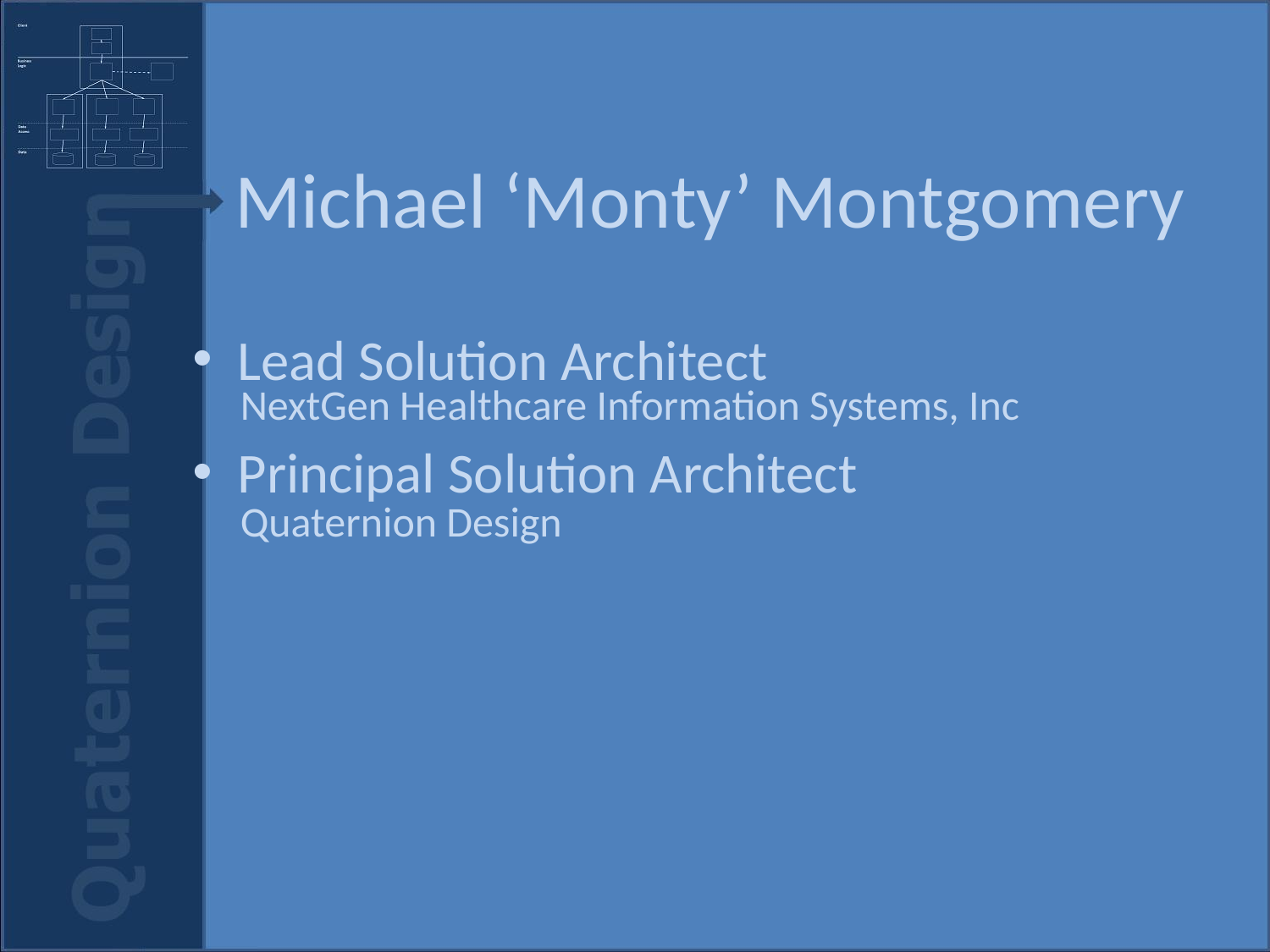

Michael ‘Monty’ Montgomery
  Lead Solution Architect
     NextGen Healthcare Information Systems, Inc
  Principal Solution Architect
     Quaternion Design